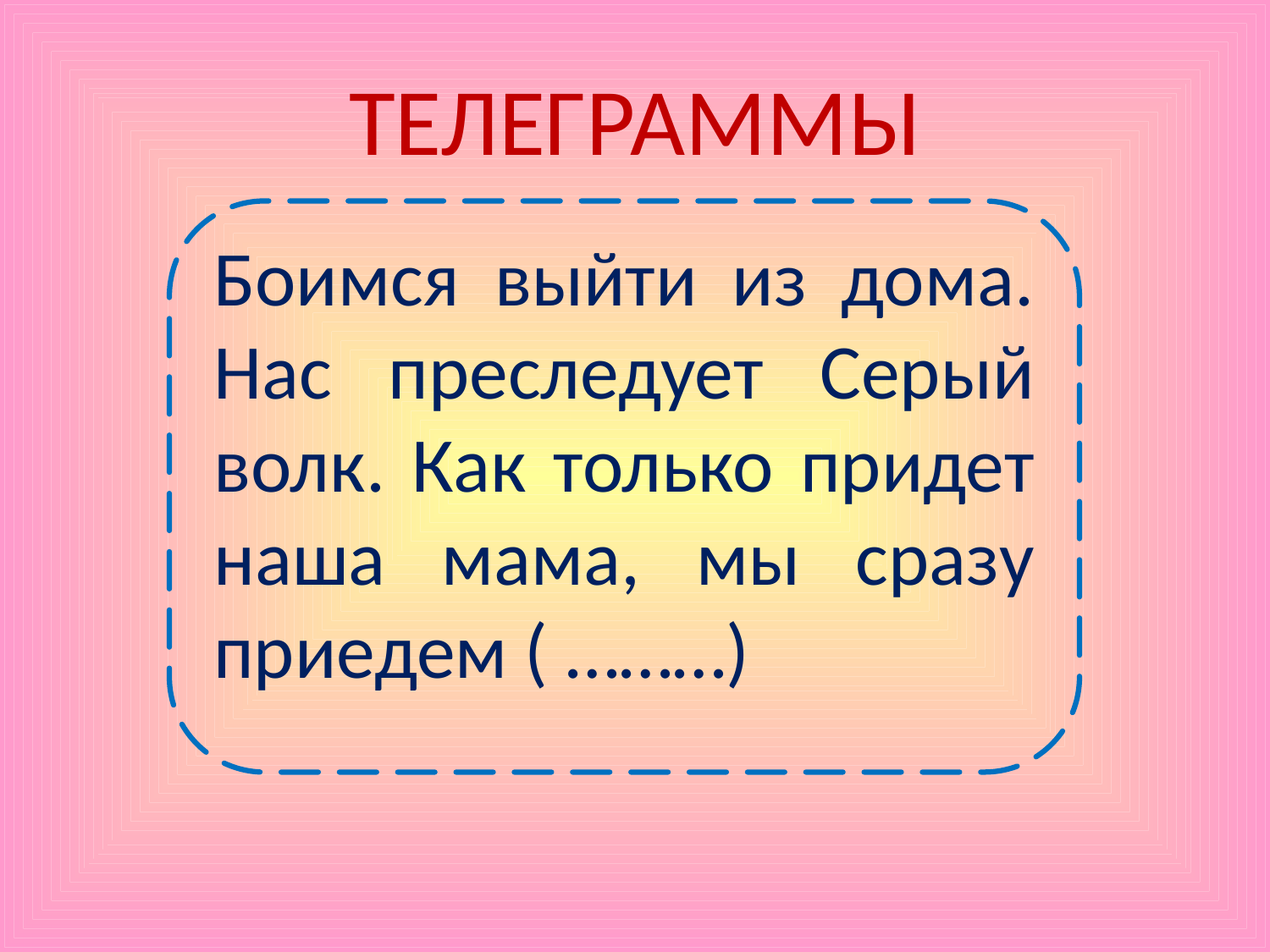

# ТЕЛЕГРАММЫ

Боимся выйти из дома. Нас преследует Серый волк. Как только придет наша мама, мы сразу приедем ( ………)